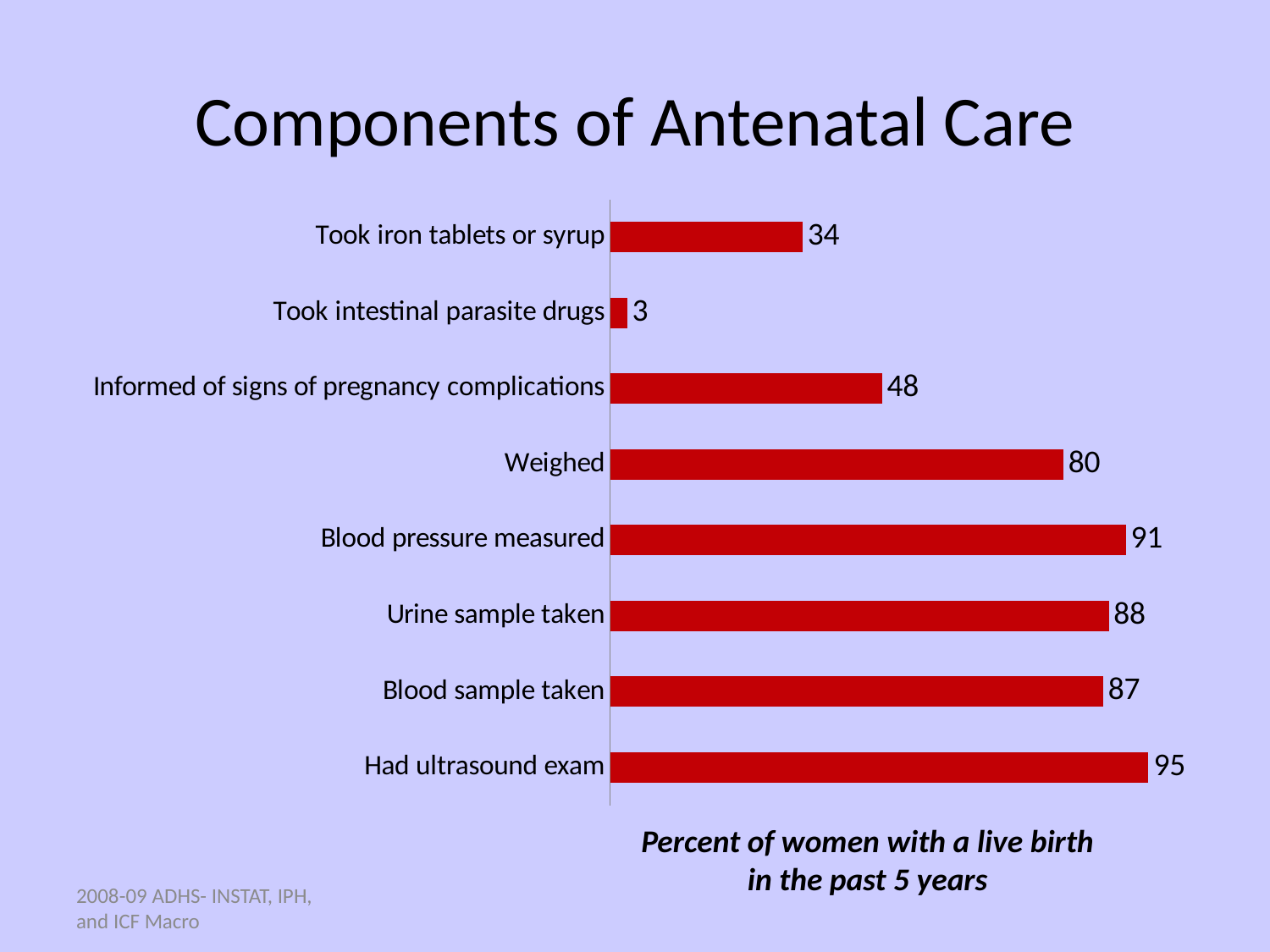

# Components of Antenatal Care

### Chart

| Category | Series 1 |
|---|---|
| Had ultrasound exam | 95.0 |
| Blood sample taken | 87.0 |
| Urine sample taken | 88.0 |
| Blood pressure measured | 91.0 |
| Weighed | 80.0 |
| Informed of signs of pregnancy complications | 48.0 |
| Took intestinal parasite drugs | 3.0 |
| Took iron tablets or syrup | 34.0 |
Percent of women with a live birth in the past 5 years
2008-09 ADHS- INSTAT, IPH, and ICF Macro